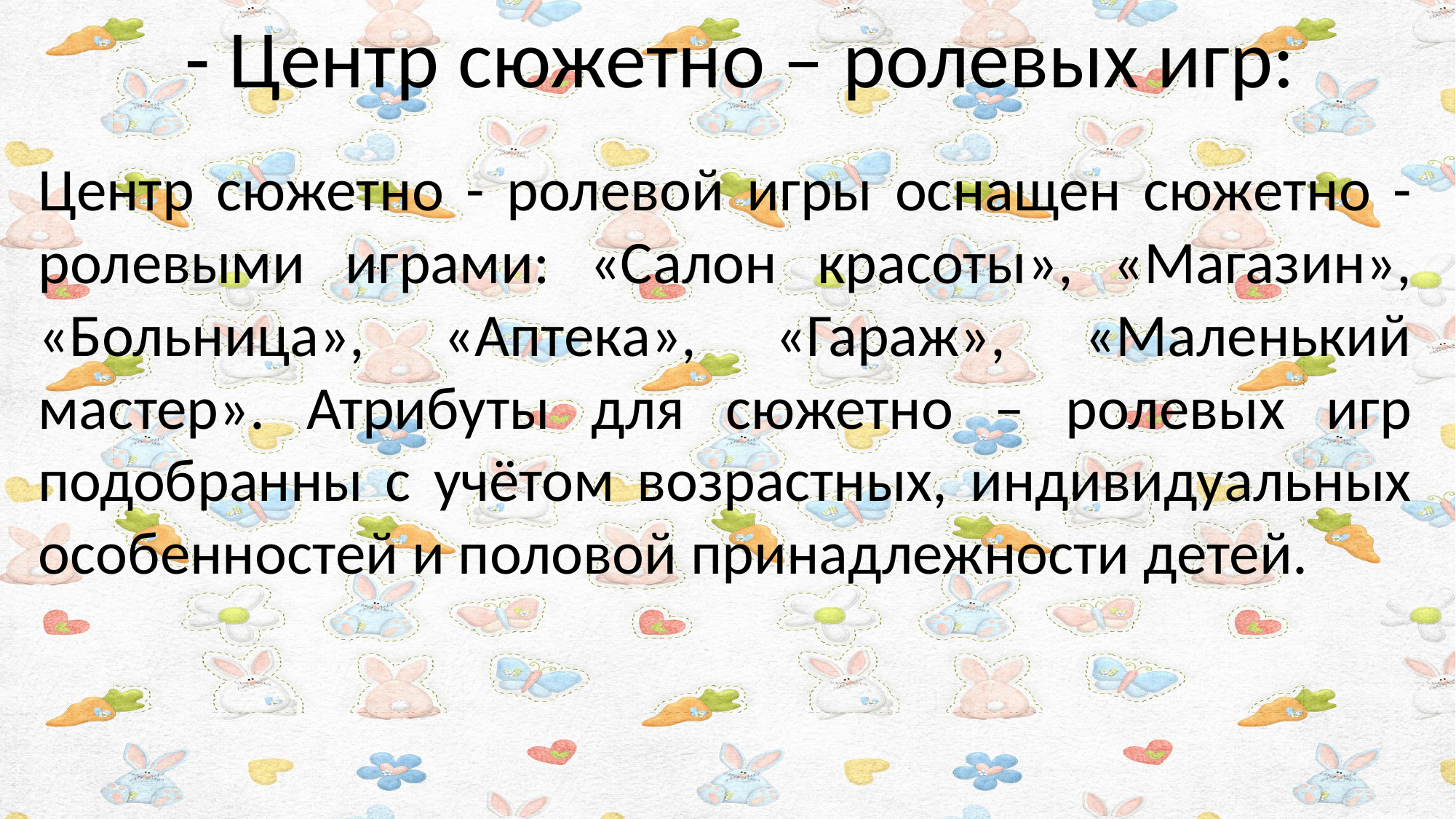

- Центр сюжетно – ролевых игр:
Центр сюжетно - ролевой игры оснащен сюжетно - ролевыми играми: «Салон красоты», «Магазин», «Больница», «Аптека», «Гараж», «Маленький мастер». Атрибуты для сюжетно – ролевых игр подобранны с учётом возрастных, индивидуальных особенностей и половой принадлежности детей.